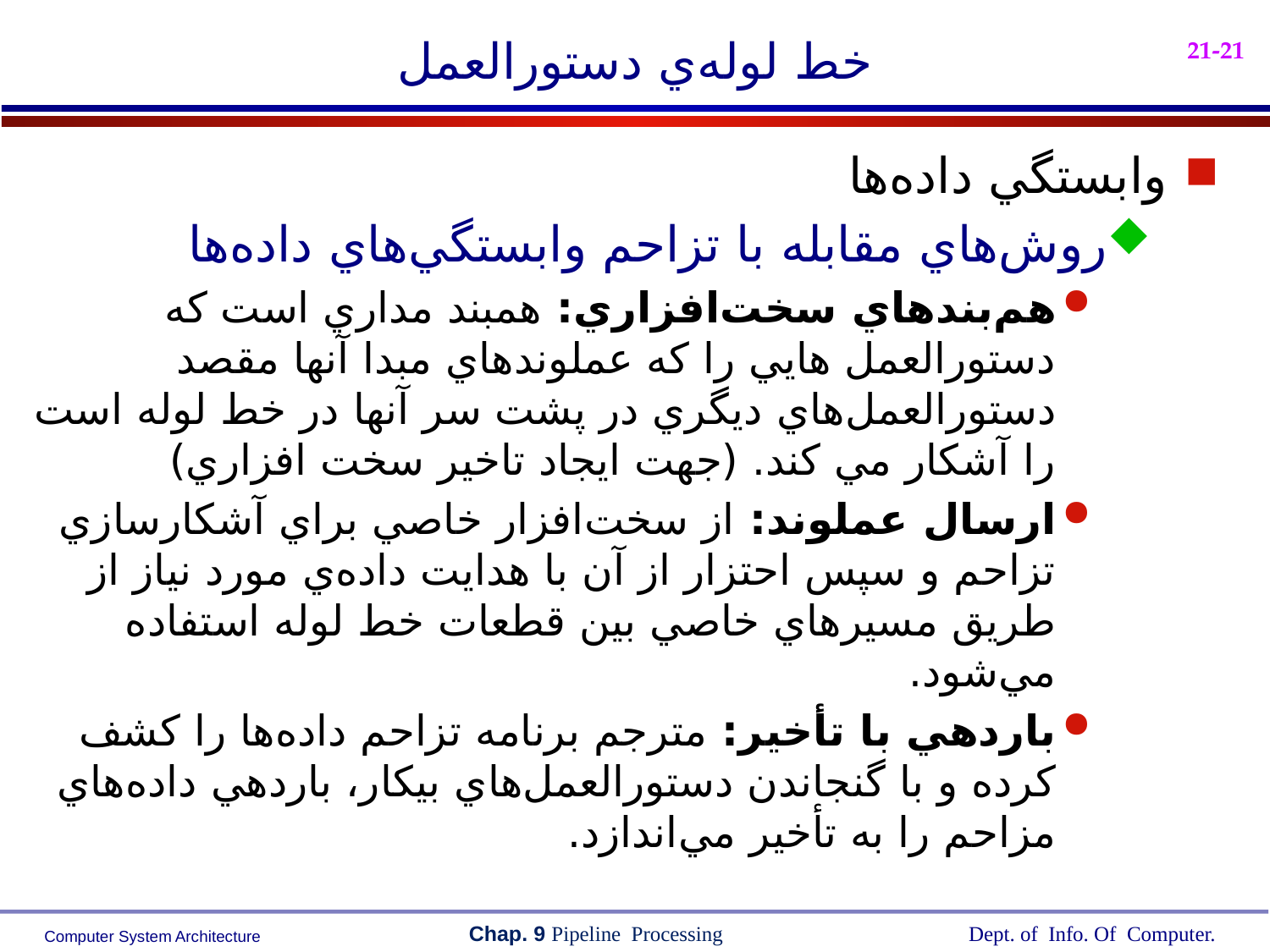

# خط لوله‌ي دستورالعمل
وابستگي داده‌ها
روش‌هاي مقابله با تزاحم وابستگي‌هاي داده‌ها
هم‌بندهاي سخت‌افزاري: همبند مداري است که دستورالعمل هايي را که عملوند‌هاي مبدا آنها مقصد دستورالعمل‌هاي ديگري در پشت سر آنها در خط لوله است را آشکار مي کند. (جهت ايجاد تاخير سخت افزاري)
ارسال عملوند: از سخت‌افزار خاصي براي آشکارسازي تزاحم و سپس احتزار از آن با هدايت داده‌ي مورد نياز از طريق مسيرهاي خاصي بين قطعات خط لوله استفاده مي‌شود.
باردهي با تأخير: مترجم برنامه تزاحم داده‌ها را کشف کرده و با گنجاندن دستورالعمل‌هاي بيکار، باردهي داده‌هاي مزاحم را به تأخير مي‌اندازد.